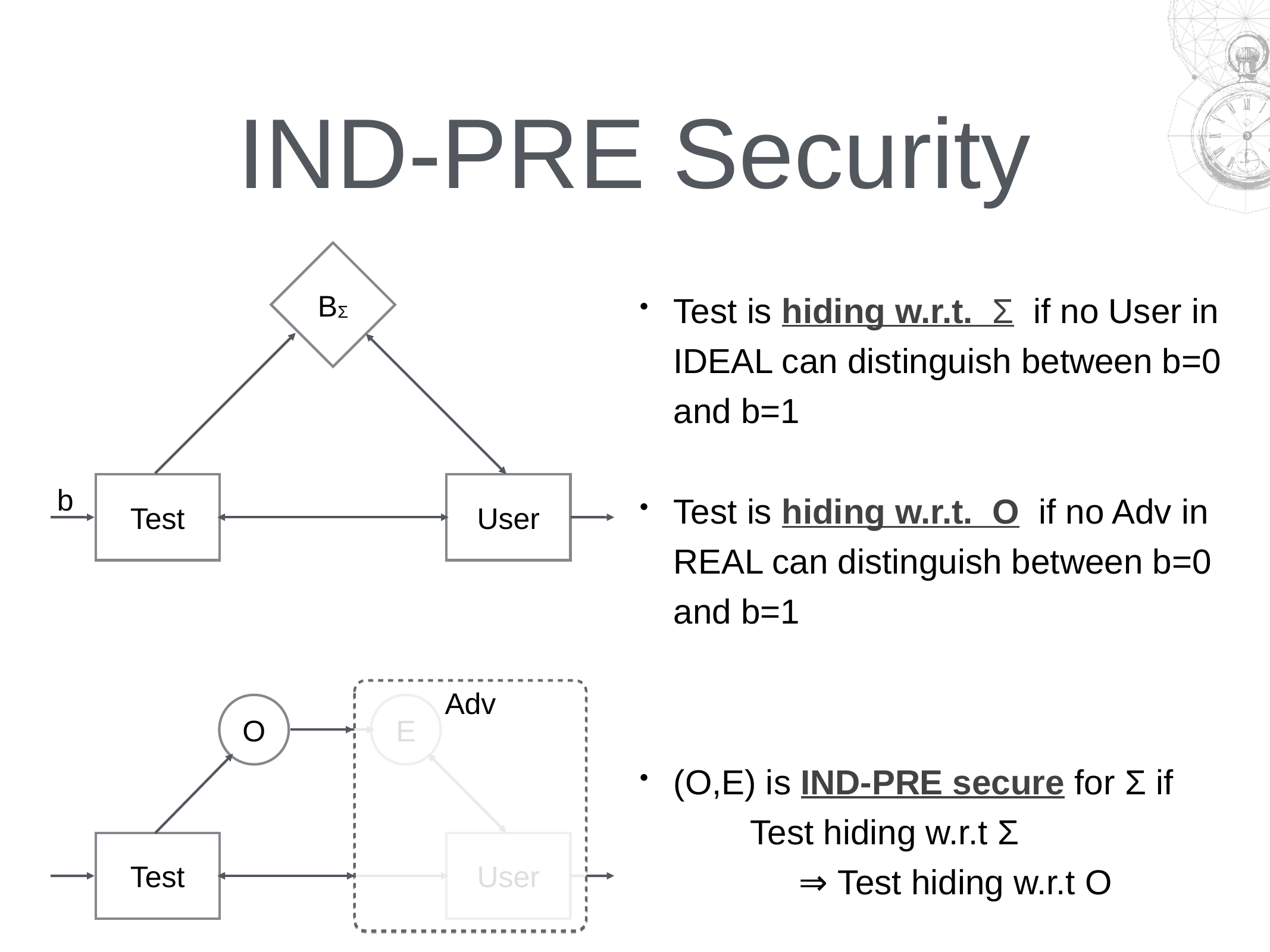

# IND-PRE Security
Test is hiding w.r.t.  Σ  if no User in IDEAL can distinguish between b=0 and b=1
Test is hiding w.r.t.  O  if no Adv in REAL can distinguish between b=0 and b=1
BΣ

Test
User

b
Adv

O
E

Test
User

(O,E) is IND-PRE secure for Σ if
        Test hiding w.r.t Σ
             ⇒ Test hiding w.r.t O